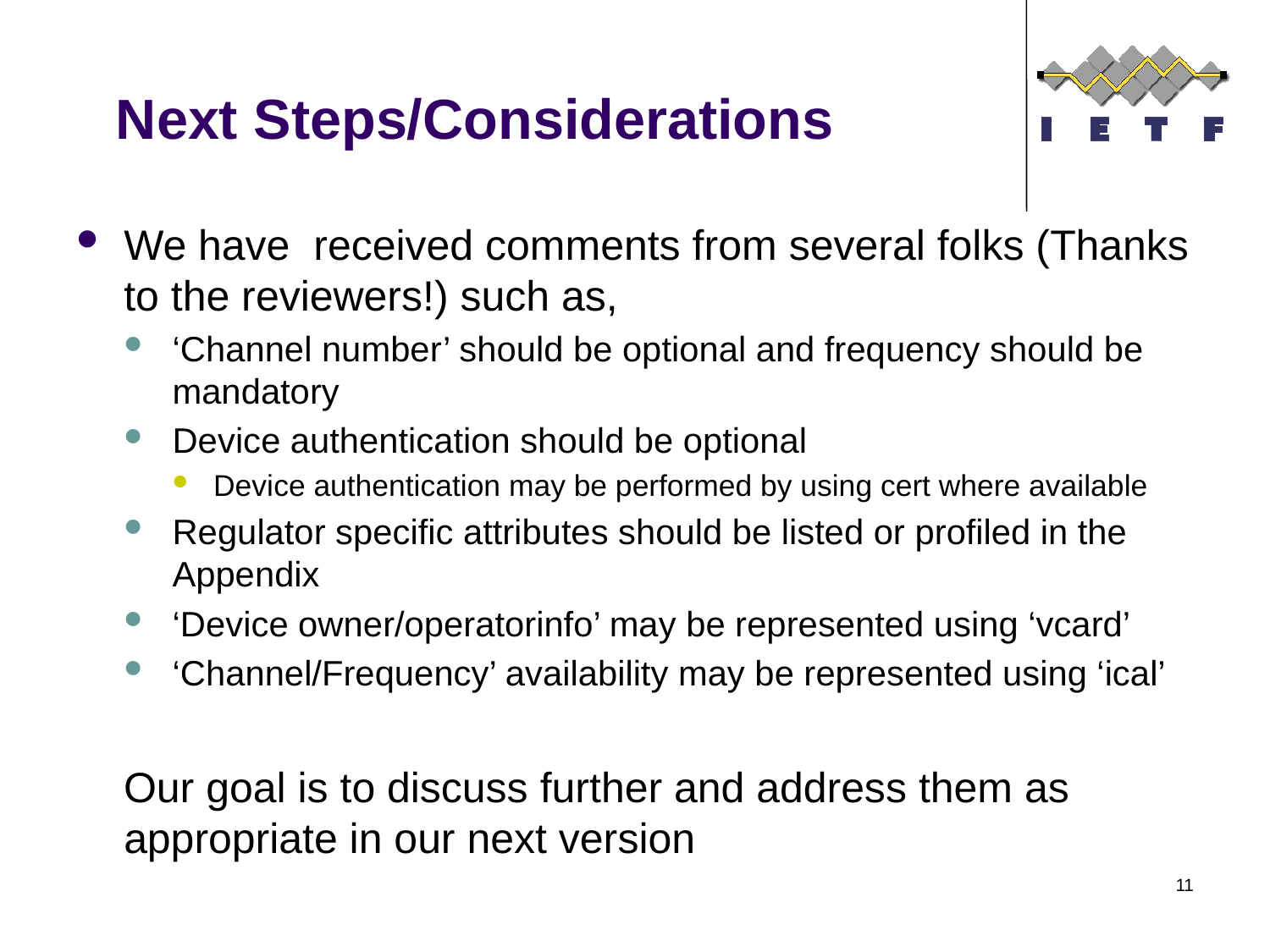

# Next Steps/Considerations
We have  received comments from several folks (Thanks to the reviewers!) such as,
‘Channel number’ should be optional and frequency should be mandatory
Device authentication should be optional
Device authentication may be performed by using cert where available
Regulator specific attributes should be listed or profiled in the Appendix
‘Device owner/operatorinfo’ may be represented using ‘vcard’
‘Channel/Frequency’ availability may be represented using ‘ical’

    Our goal is to discuss further and address them as appropriate in our next version

11